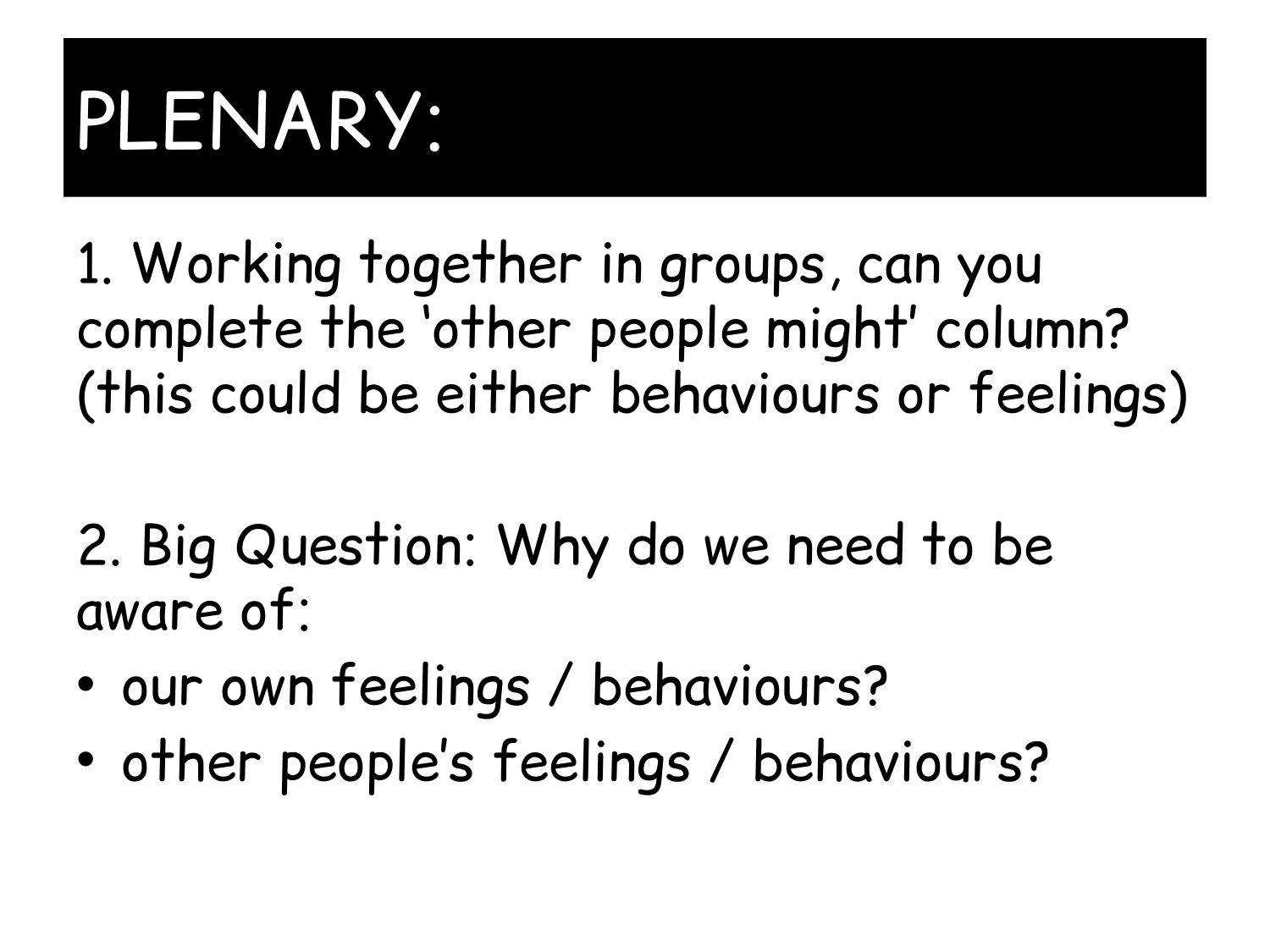

# PLENARY:
1. Working together in groups, can you complete the ‘other people might’ column?  (this could be either behaviours or feelings)

2. Big Question: Why do we need to be aware of:
our own feelings / behaviours?
other people’s feelings / behaviours?